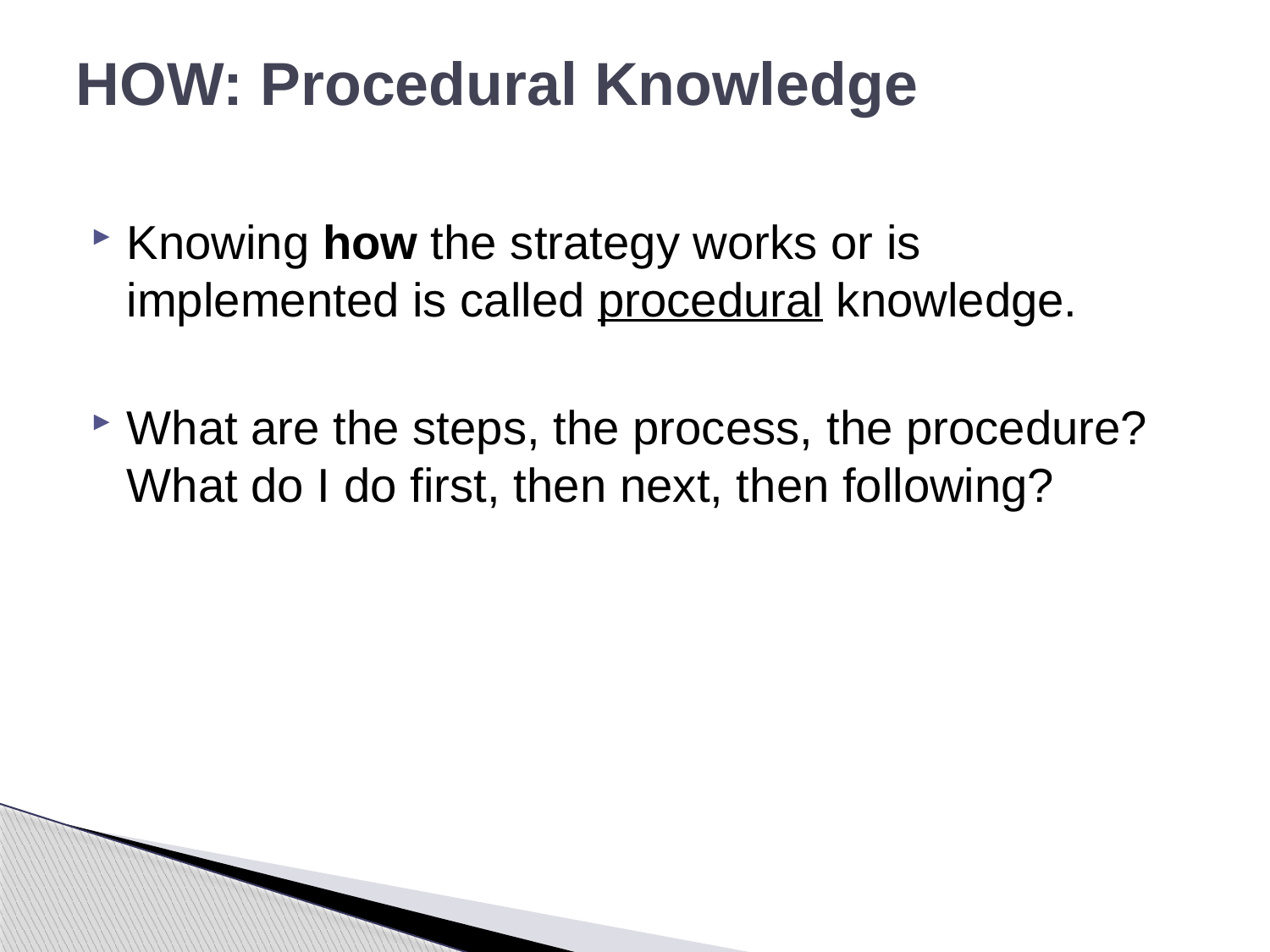

# HOW: Procedural Knowledge
Knowing how the strategy works or is implemented is called procedural knowledge.

What are the steps, the process, the procedure? What do I do first, then next, then following?